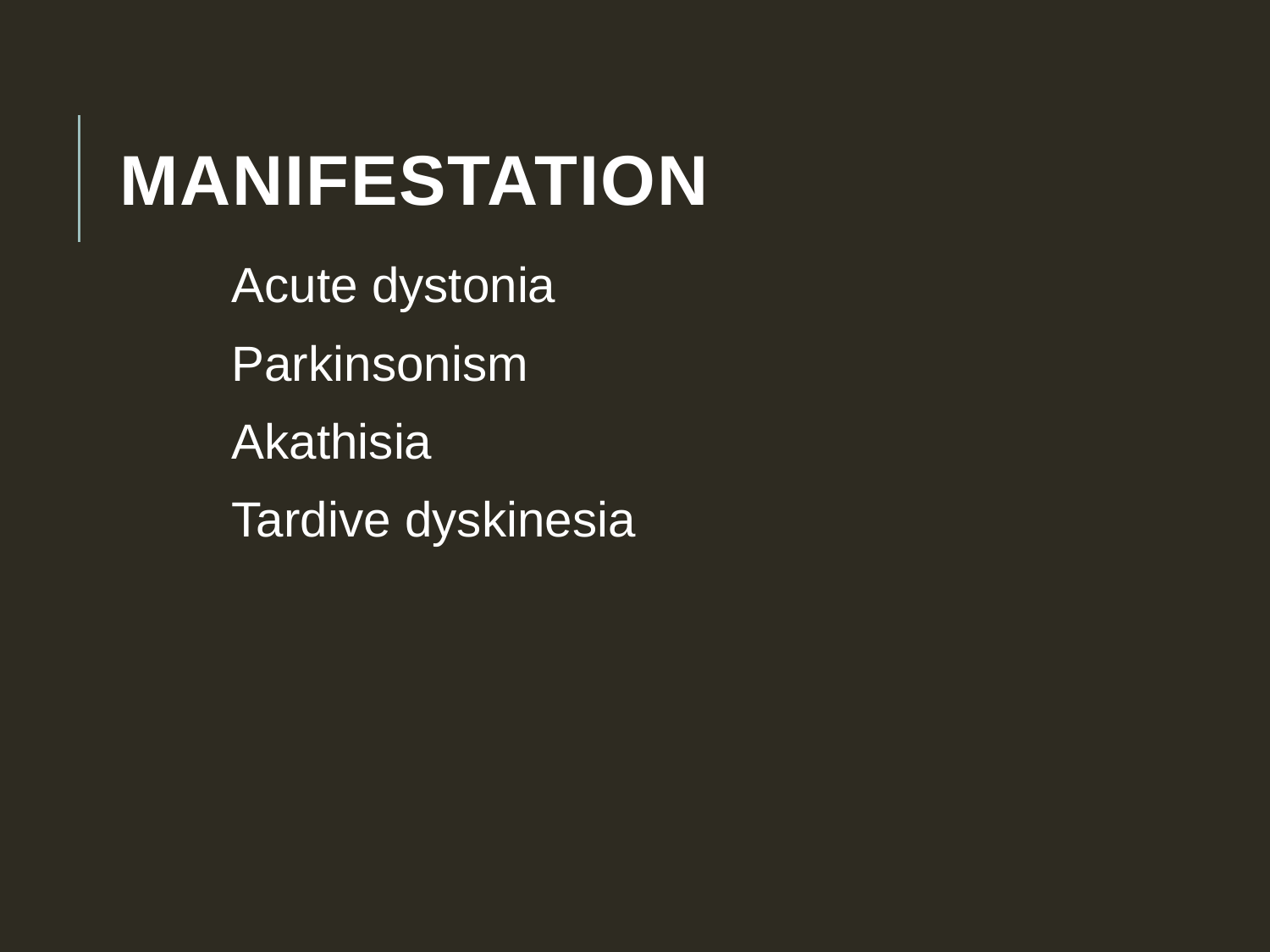

# Manifestation
Acute dystonia
Parkinsonism
Akathisia
Tardive dyskinesia